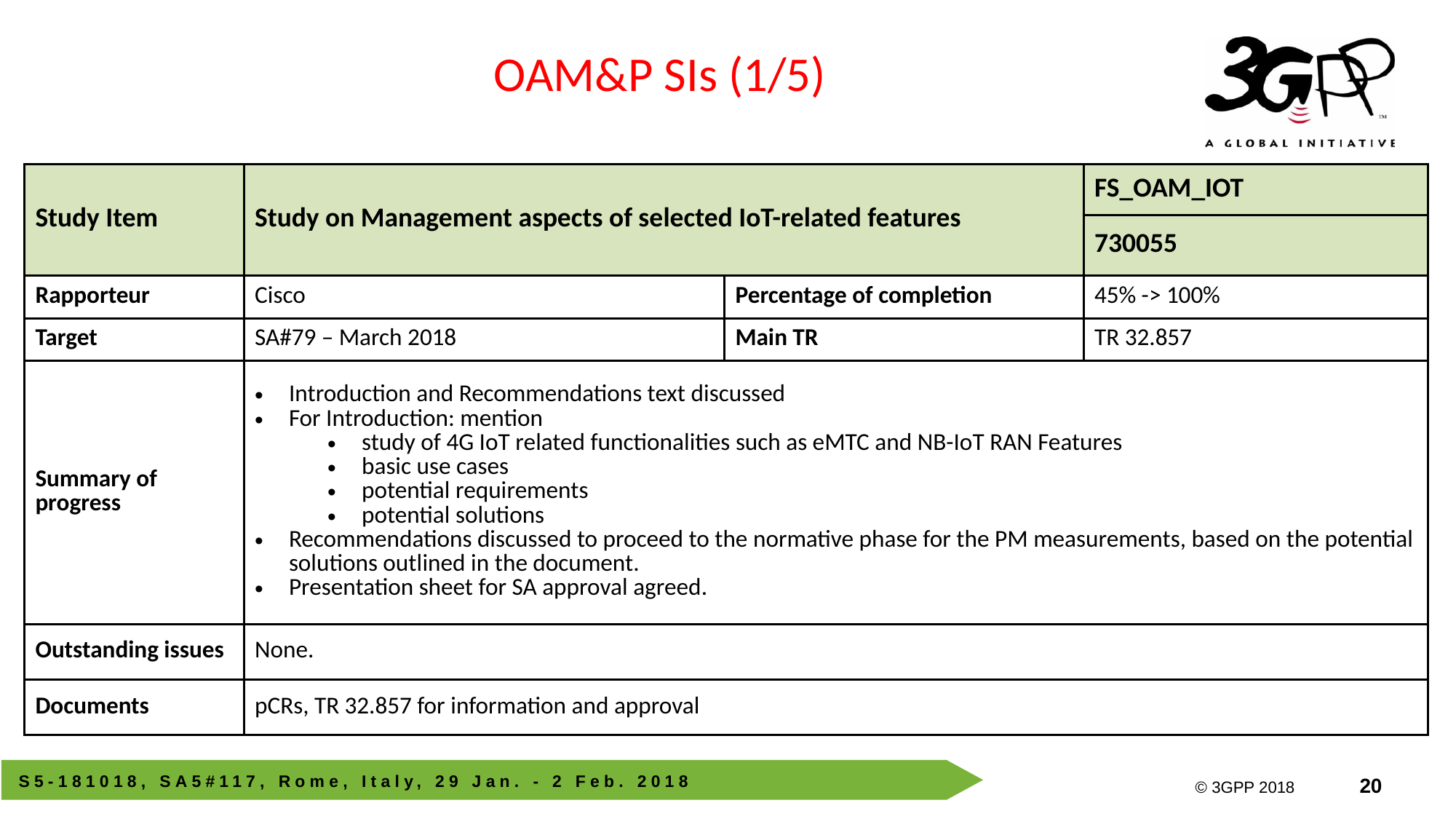

OAM&P SIs (1/5)
| Study Item | Study on Management aspects of selected IoT-related features |  | FS\_OAM\_IOT |
| --- | --- | --- | --- |
|  |  |  | 730055 |
| Rapporteur | Cisco | Percentage of completion | 45% -> 100% |
| Target | SA#79 – March 2018 | Main TR | TR 32.857 |
| Summary of progress | Introduction and Recommendations text discussed For Introduction: mention study of 4G IoT related functionalities such as eMTC and NB-IoT RAN Features basic use cases potential requirements potential solutions Recommendations discussed to proceed to the normative phase for the PM measurements, based on the potential solutions outlined in the document. Presentation sheet for SA approval agreed. |  |  |
| Outstanding issues | None. |  |  |
| Documents | pCRs, TR 32.857 for information and approval |  |  |